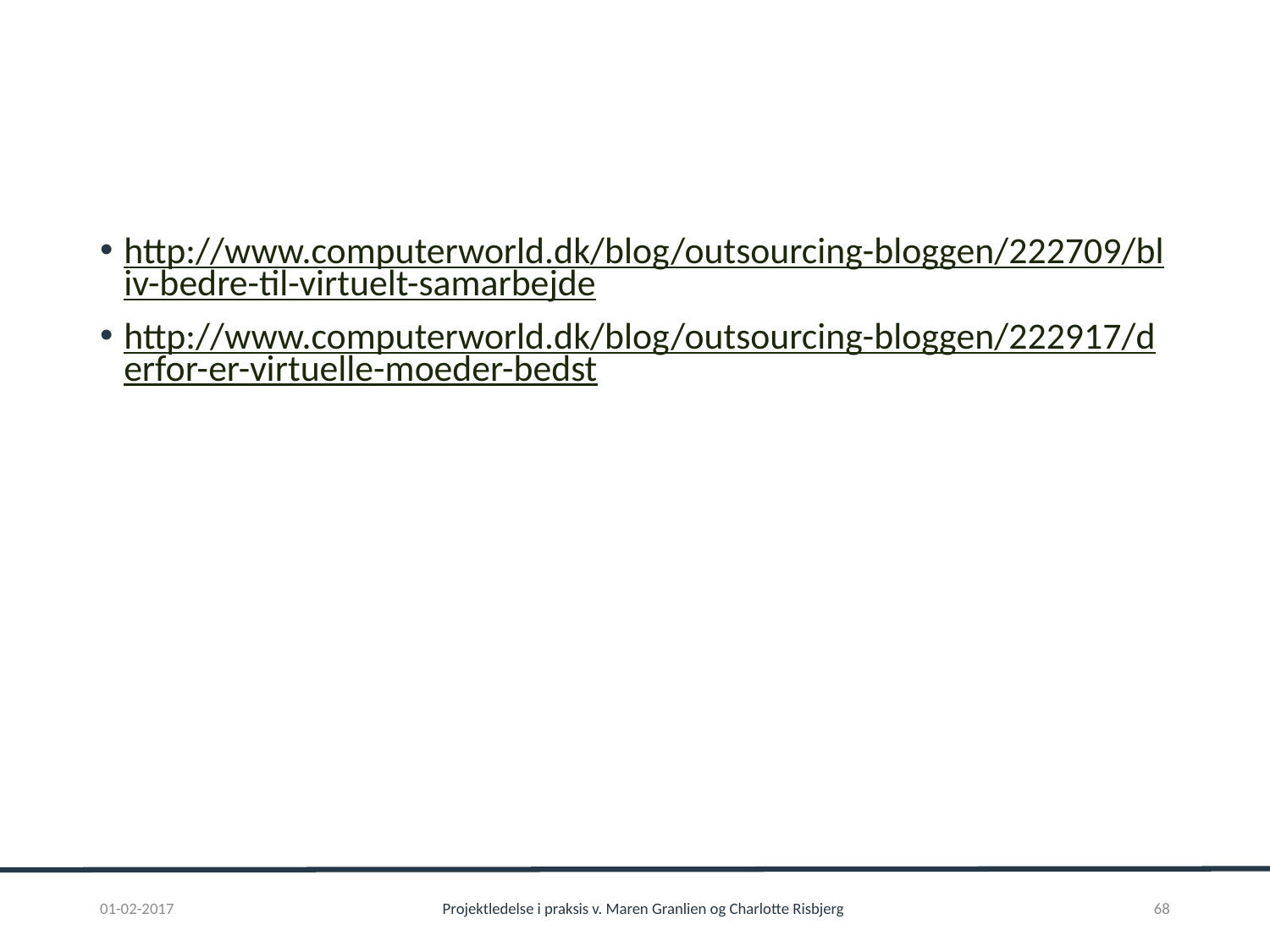

#
http://www.computerworld.dk/blog/outsourcing-bloggen/222709/bliv-bedre-til-virtuelt-samarbejde
http://www.computerworld.dk/blog/outsourcing-bloggen/222917/derfor-er-virtuelle-moeder-bedst

01-02-2017
Projektledelse i praksis v. Maren Granlien og Charlotte Risbjerg
68